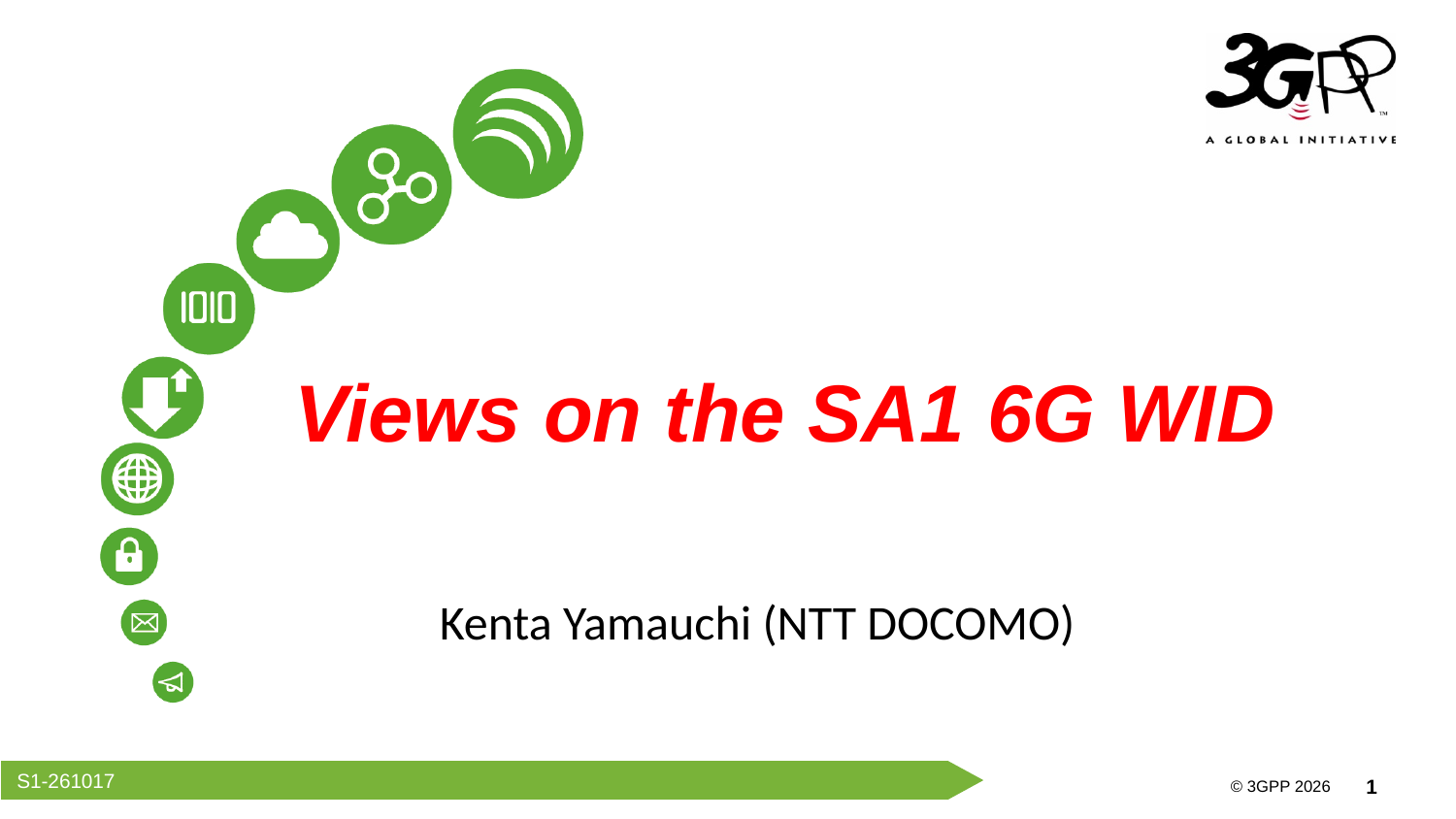

Views on the SA1 6G WID
Kenta Yamauchi (NTT DOCOMO)
S1-261017

© 3GPP 2026